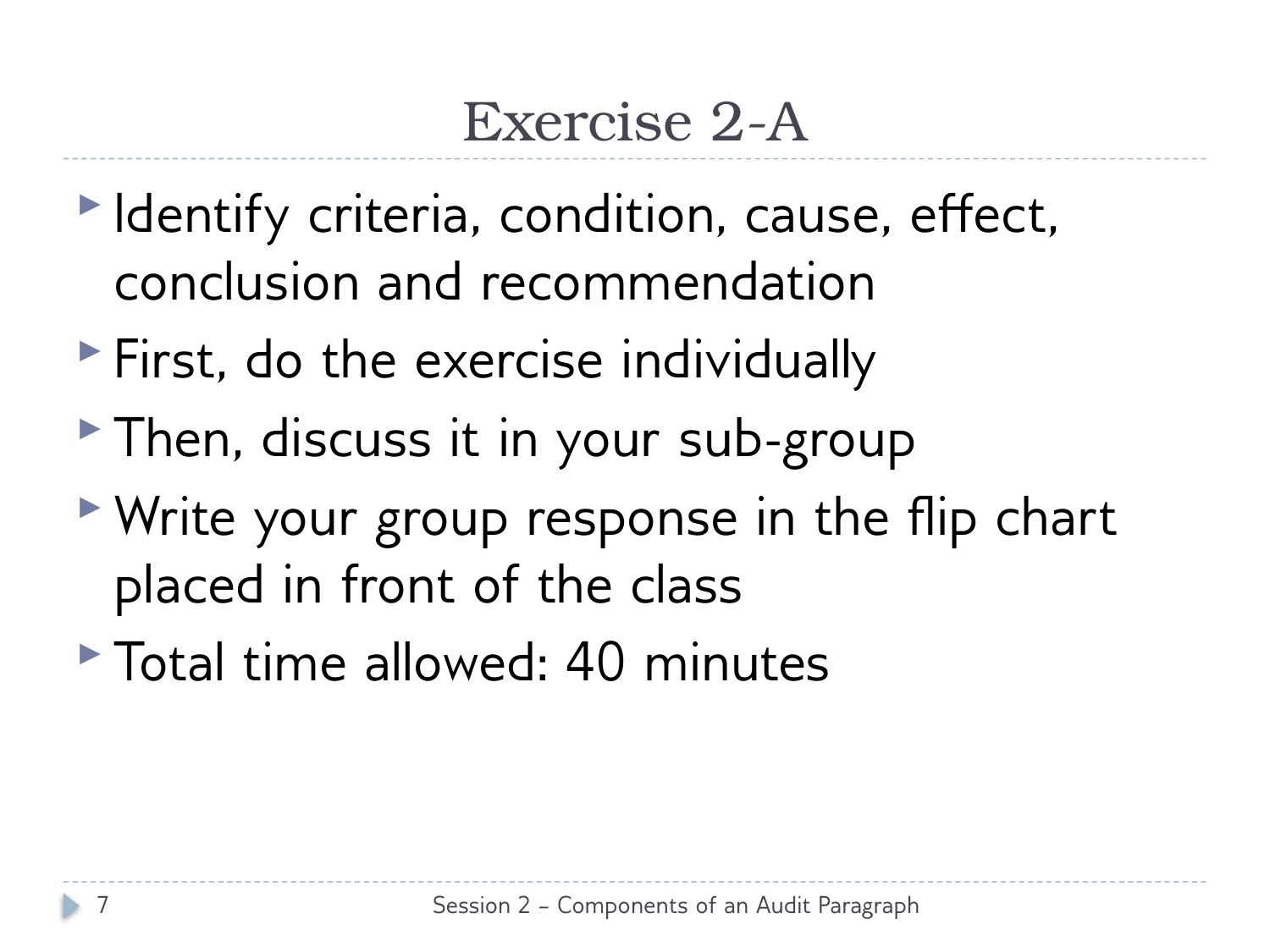

# Exercise 2-A
Identify criteria, condition, cause, effect, conclusion and recommendation
First, do the exercise individually
Then, discuss it in your sub-group
Write your group response in the flip chart placed in front of the class
Total time allowed: 40 minutes
7
Session 2 – Components of an Audit Paragraph